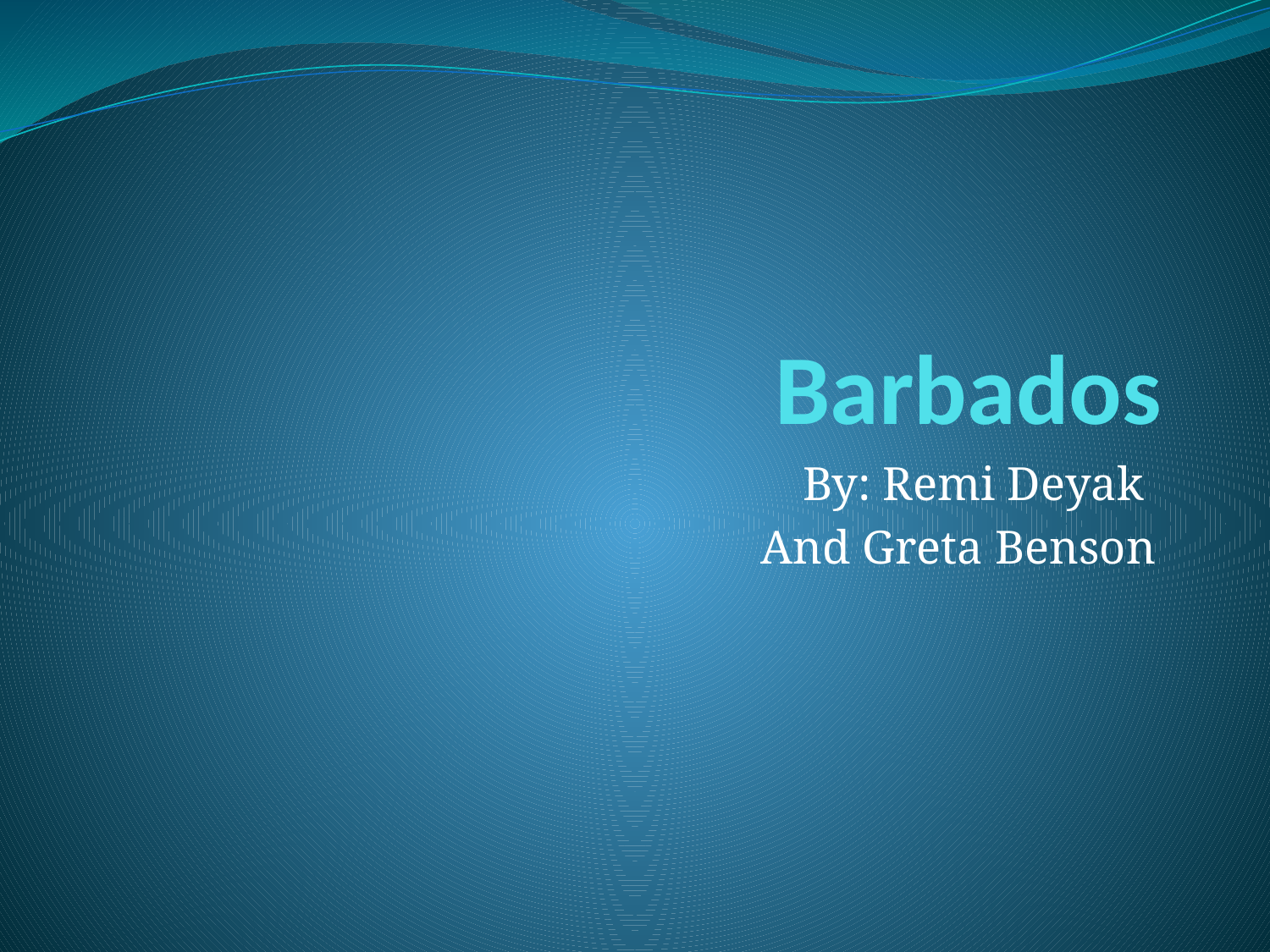

# Barbados
By: Remi Deyak
And Greta Benson